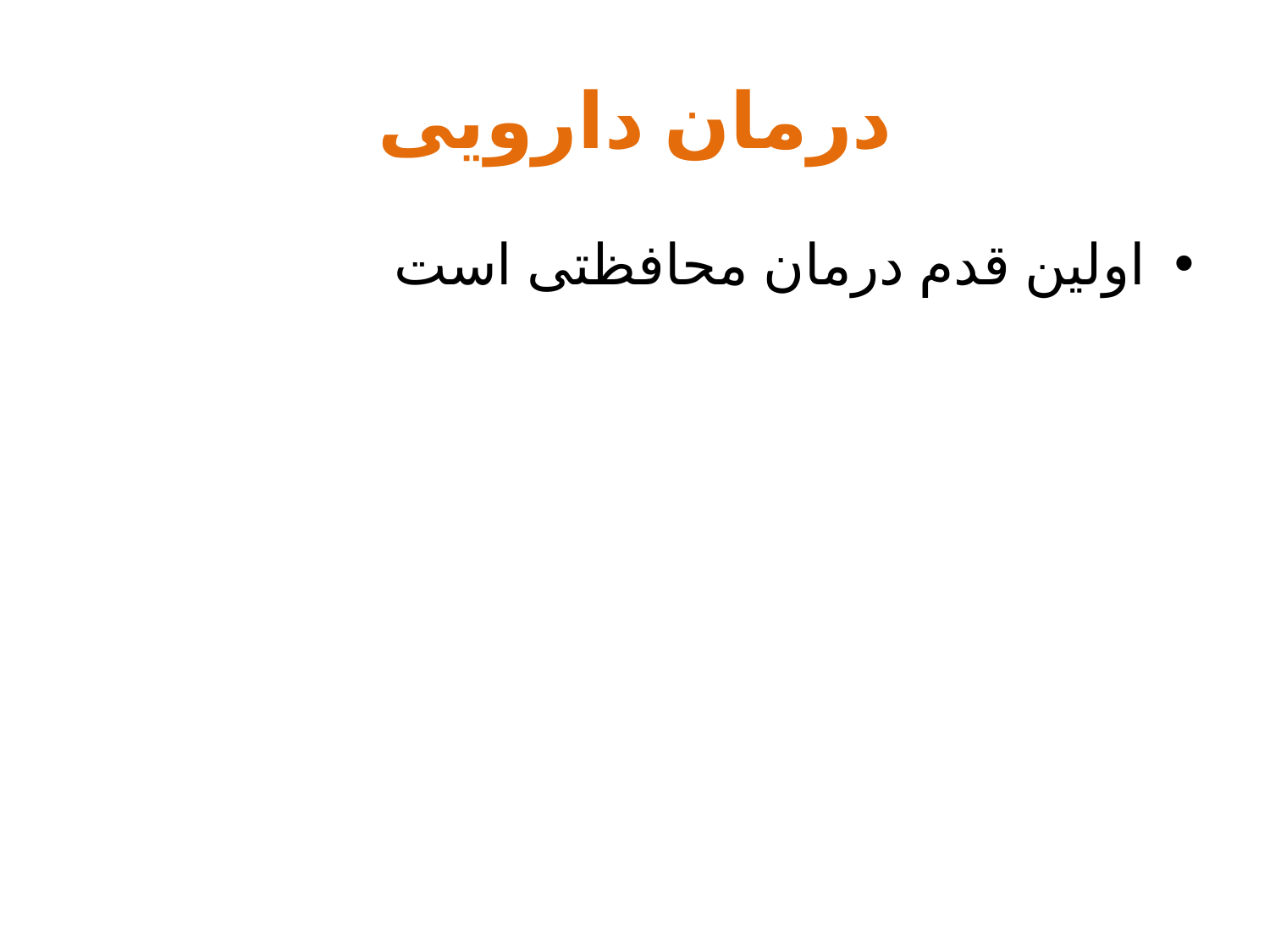

# درمان دارویی
اولین قدم درمان محافظتی است